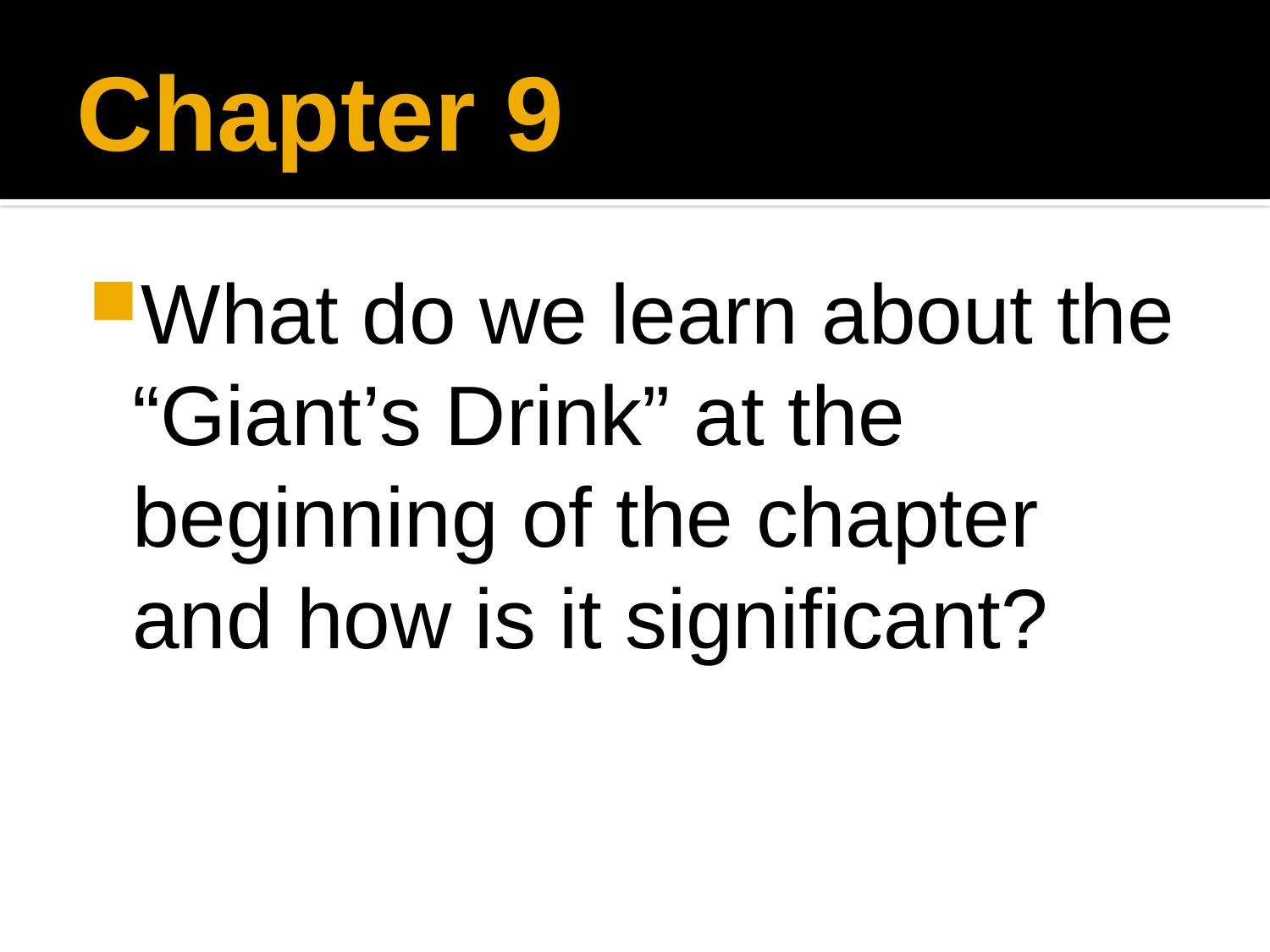

# Chapter 9
What do we learn about the “Giant’s Drink” at the beginning of the chapter and how is it significant?